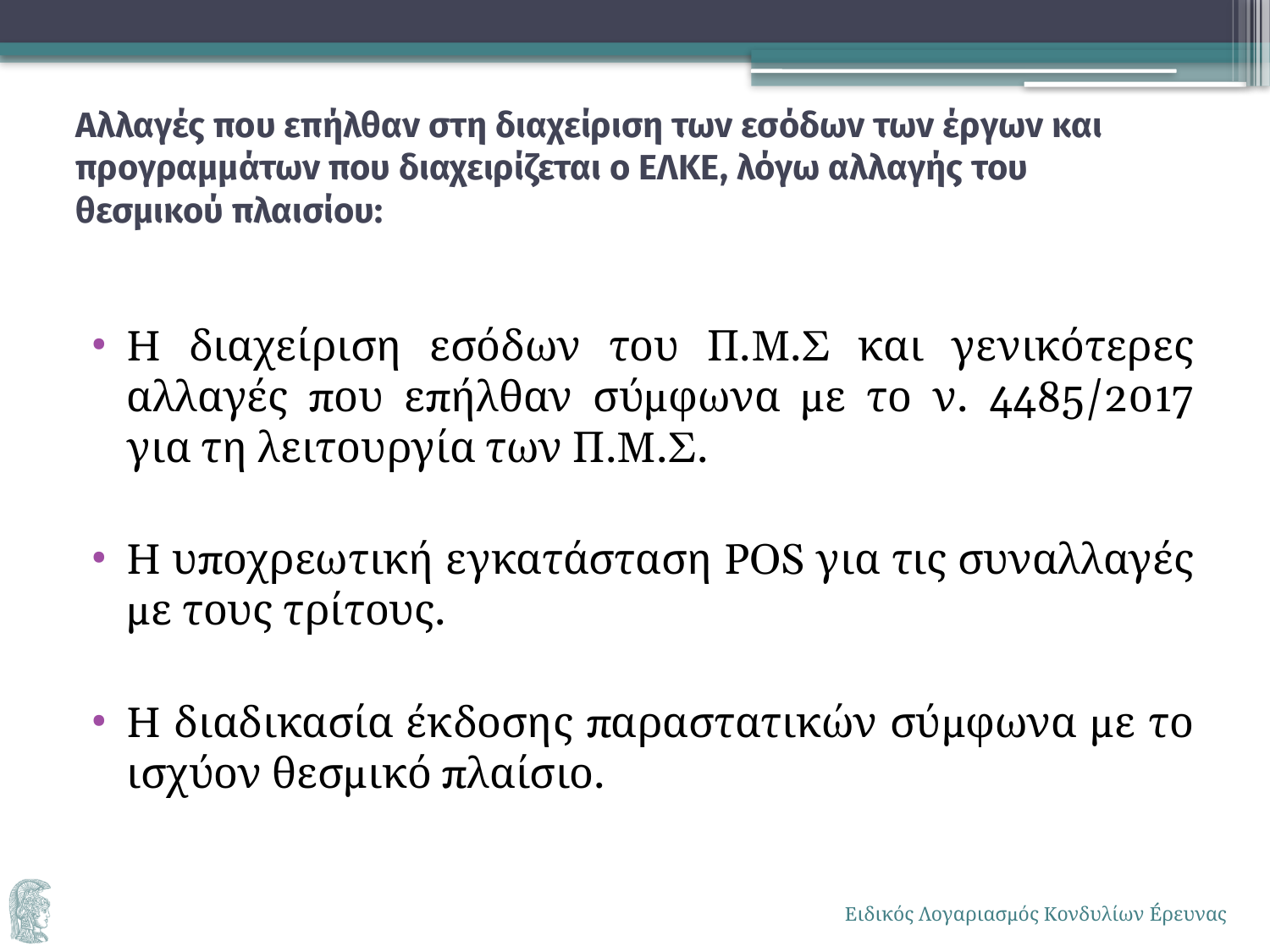

# Αλλαγές που επήλθαν στη διαχείριση των εσόδων των έργων και προγραμμάτων που διαχειρίζεται ο ΕΛΚΕ, λόγω αλλαγής του θεσμικού πλαισίου:
Η διαχείριση εσόδων του Π.Μ.Σ και γενικότερες αλλαγές που επήλθαν σύμφωνα με το ν. 4485/2017 για τη λειτουργία των Π.Μ.Σ.

Η υποχρεωτική εγκατάσταση POS για τις συναλλαγές με τους τρίτους.

Η διαδικασία έκδοσης παραστατικών σύμφωνα με το ισχύον θεσμικό πλαίσιο.
Ειδικός Λογαριασμός Κονδυλίων Έρευνας